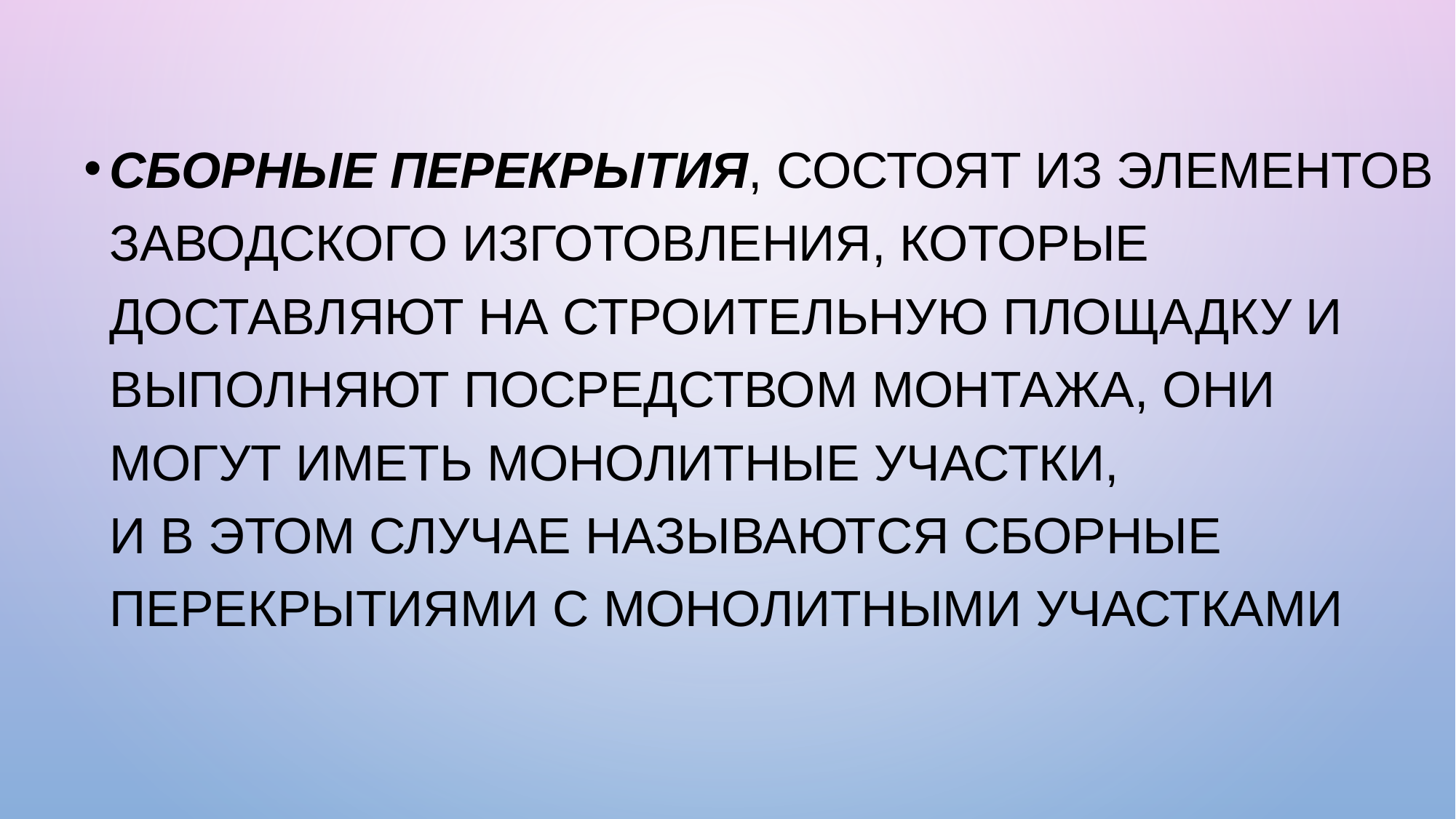

сборные перекрытия, состоят из элементов заводского изготовления, которые доставляют на строительную площадку и выполняют посредством монтажа, они могут иметь монолитные участки,
и в этом случае называются сборные перекрытиями с монолитными участками